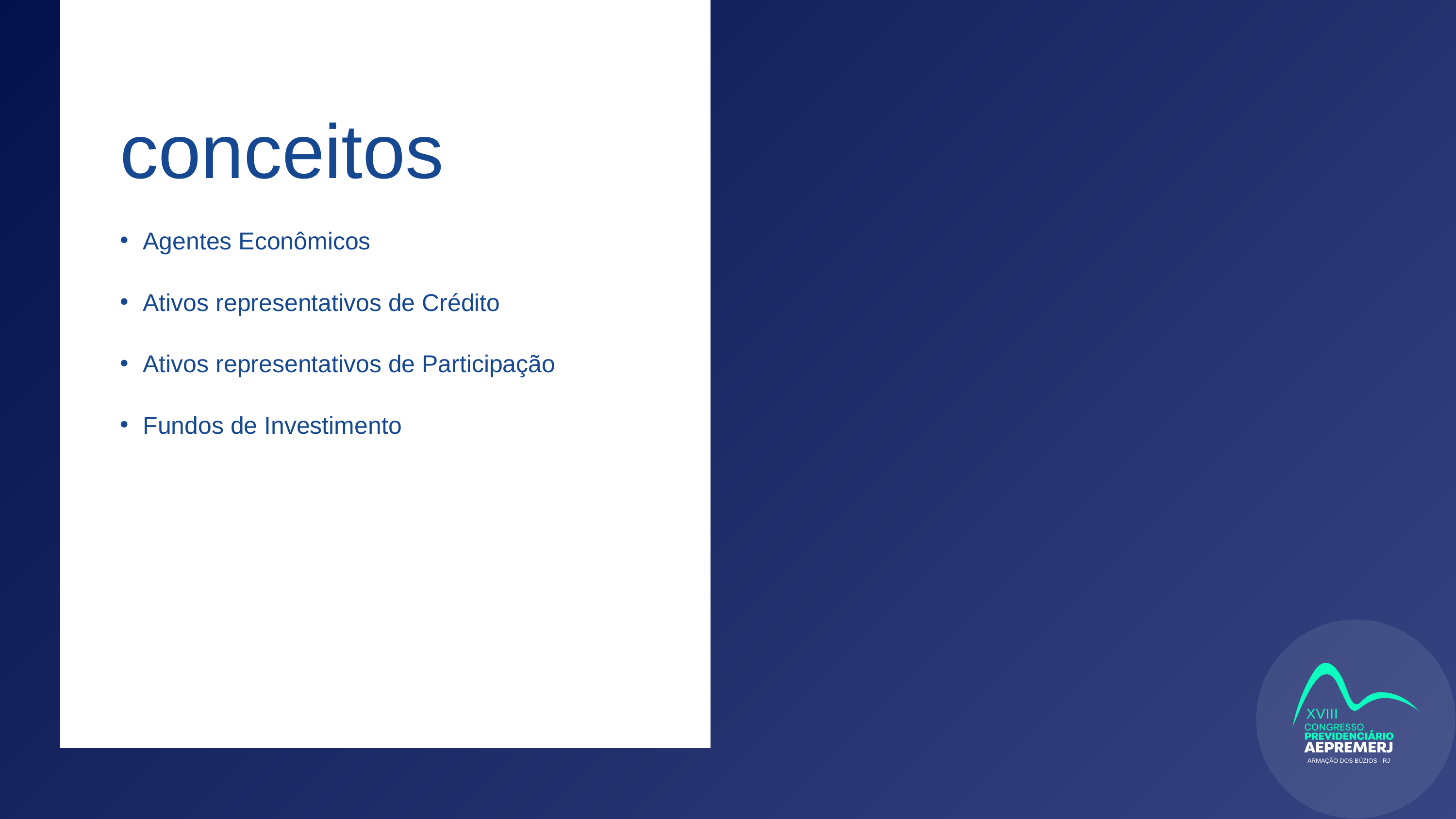

conceitos
Agentes Econômicos

Ativos representativos de Crédito

Ativos representativos de Participação

Fundos de Investimento

XVIII

ARMAÇÃO DOS BÚZIOS - RJ